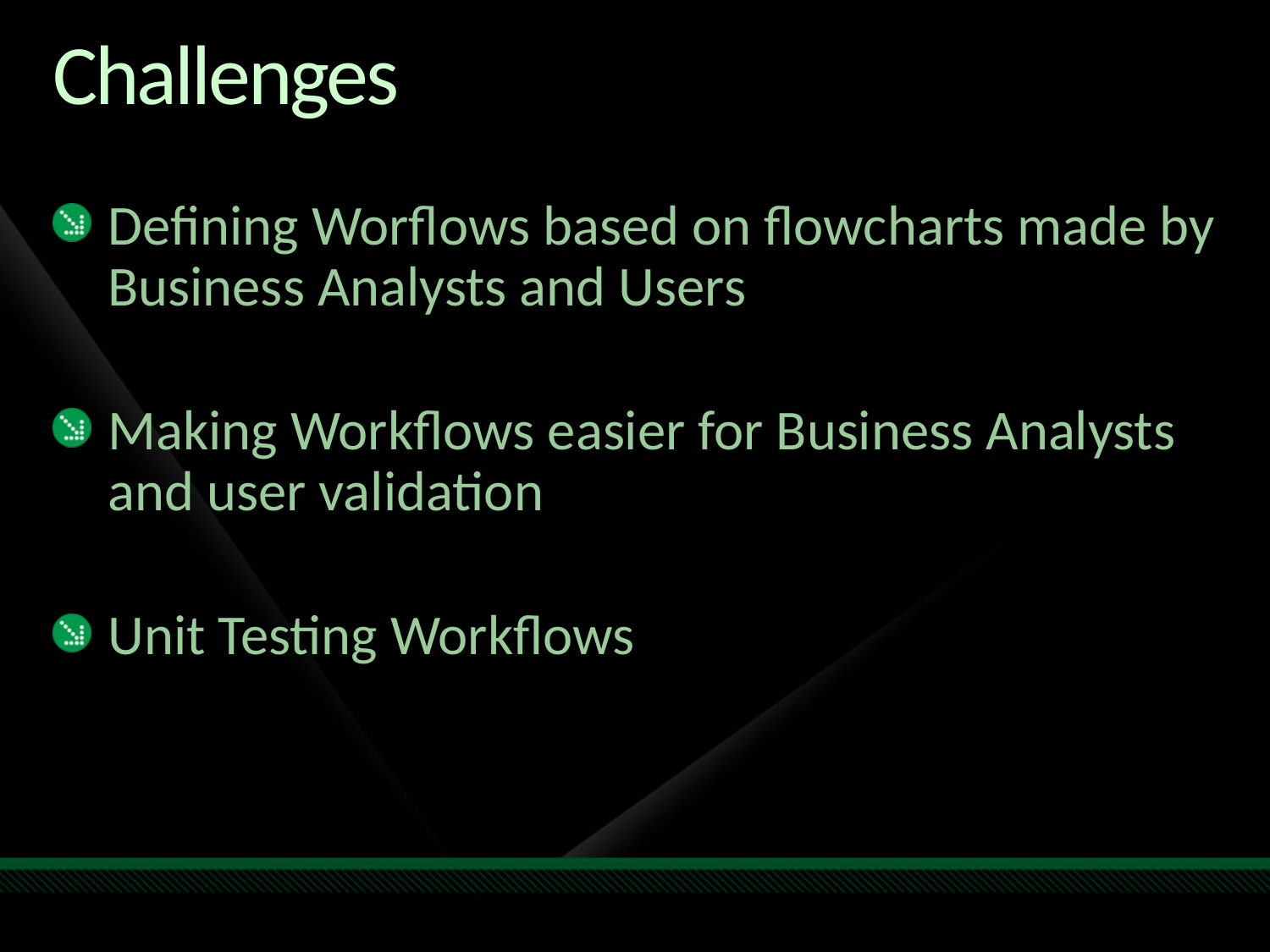

# Challenges
Defining Worflows based on flowcharts made by Business Analysts and Users

Making Workflows easier for Business Analysts and user validation

Unit Testing Workflows